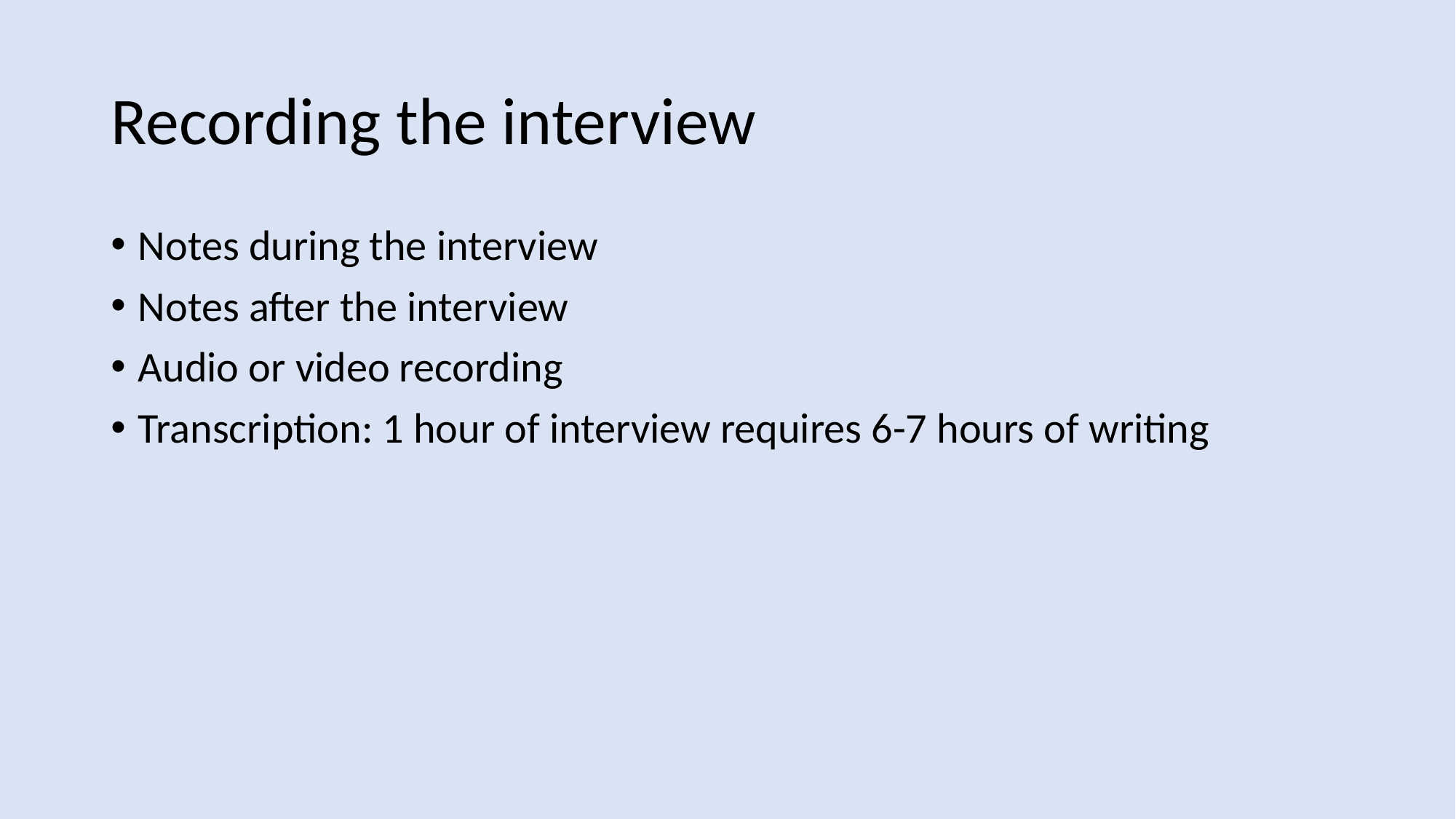

# Recording the interview
Notes during the interview
Notes after the interview
Audio or video recording
Transcription: 1 hour of interview requires 6-7 hours of writing